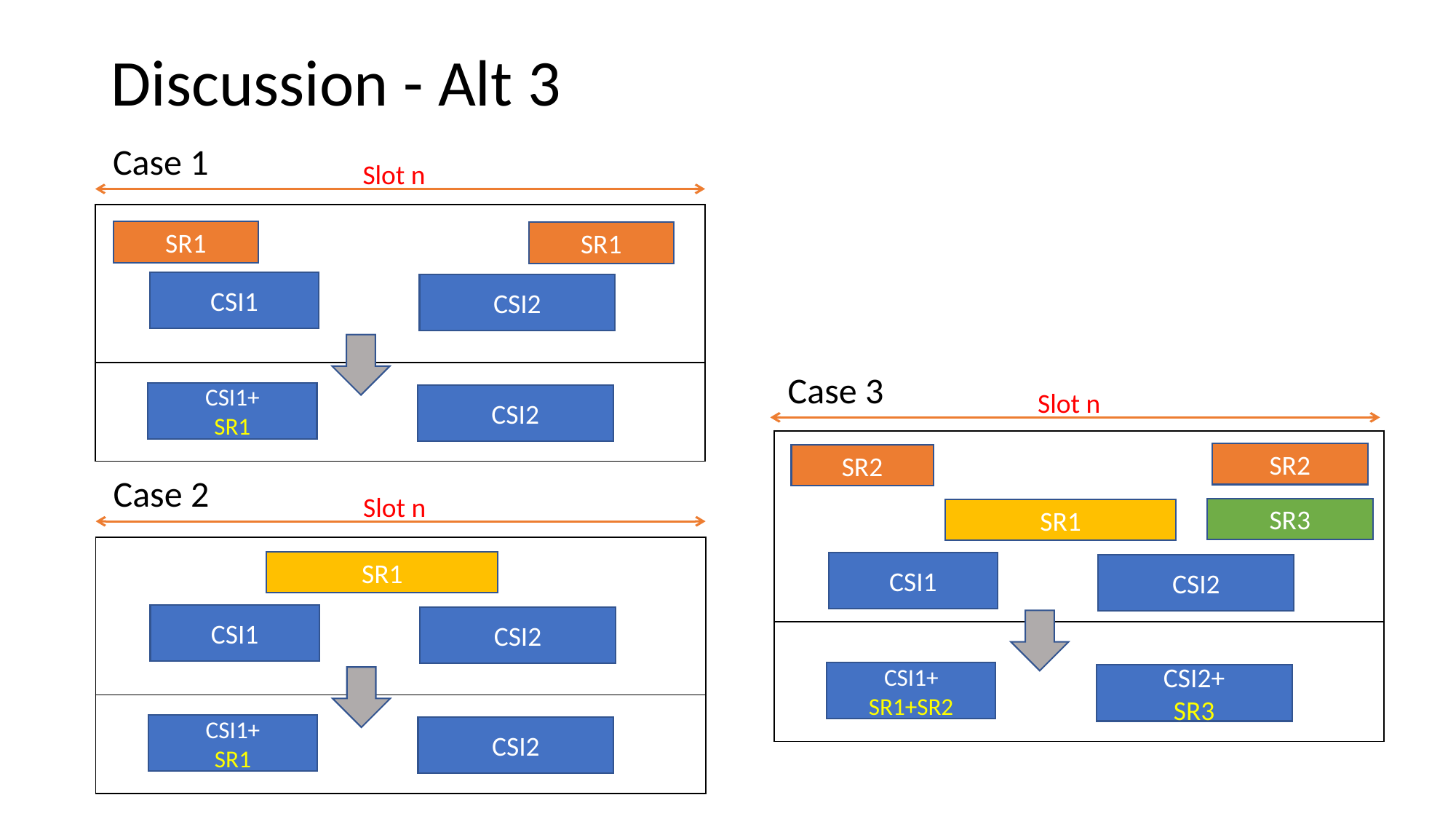

# Discussion - Alt 3
Case 1
Slot n
|  |
| --- |
|  |
SR1
SR1
CSI1
CSI2

Case 3
Slot n
CSI1+
SR1
CSI2
|  |
| --- |
|  |
SR2
SR2
SR3
SR1
CSI1
CSI2
Case 2
Slot n
|  |
| --- |
|  |
SR1
CSI1
CSI2

CSI1+
SR1+SR2
CSI2+
SR3

CSI1+
SR1
CSI2